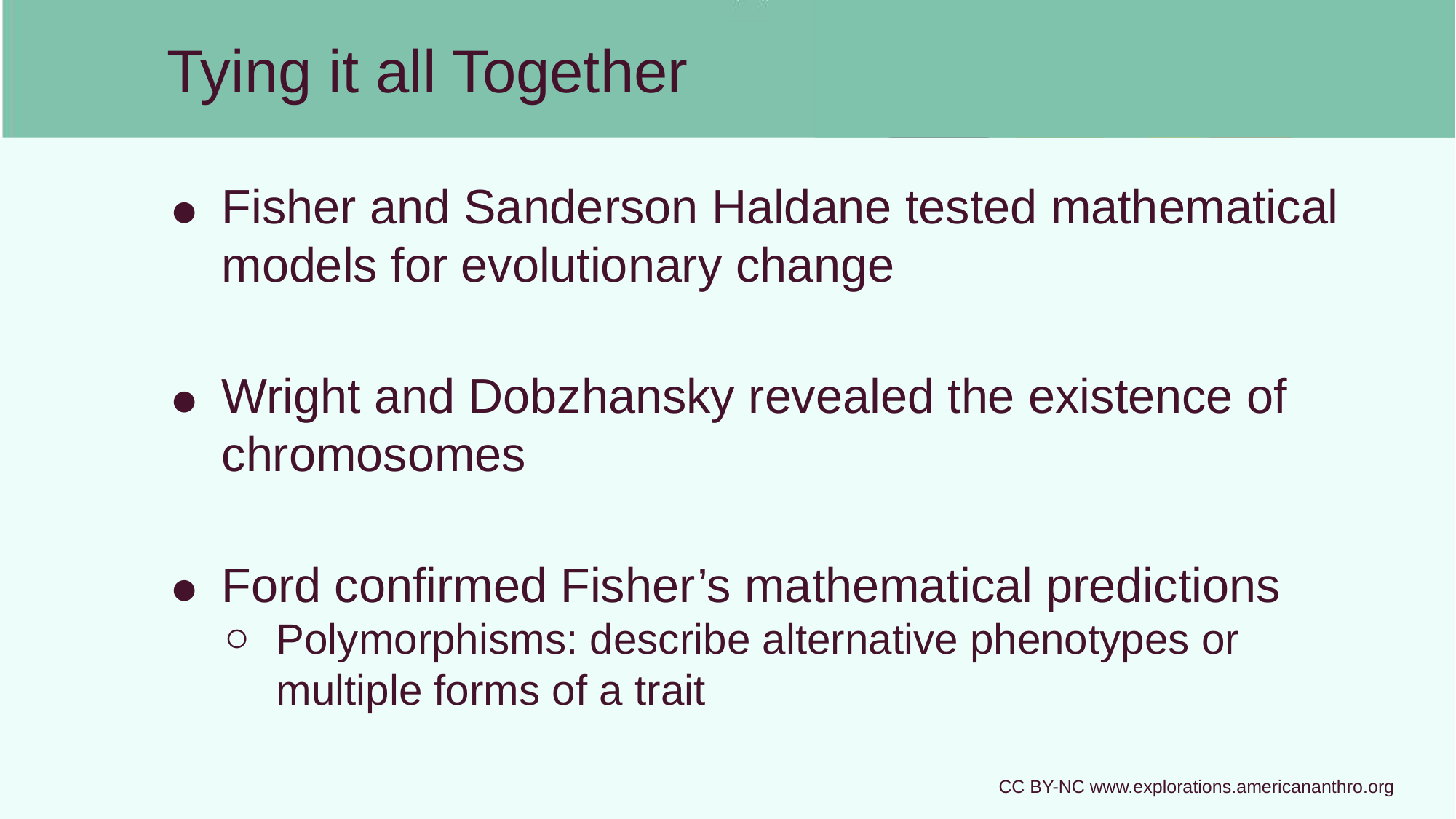

# Tying it all Together
Fisher and Sanderson Haldane tested mathematical models for evolutionary change

Wright and Dobzhansky revealed the existence of chromosomes

Ford confirmed Fisher’s mathematical predictions
Polymorphisms: describe alternative phenotypes or multiple forms of a trait